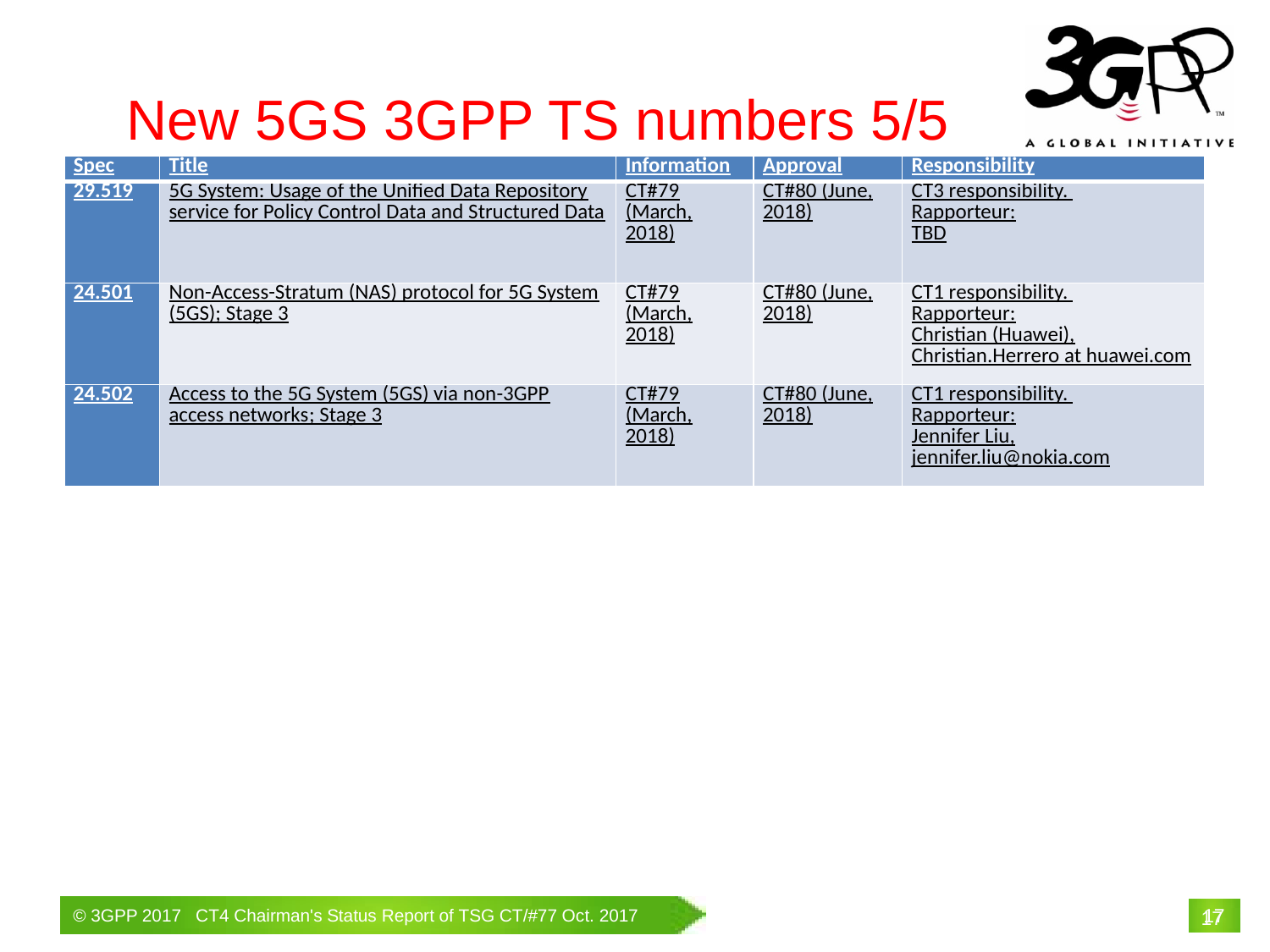

New 5GS 3GPP TS numbers 5/5
| Spec | Title | Information | Approval | Responsibility |
| --- | --- | --- | --- | --- |
| 29.519 | 5G System: Usage of the Unified Data Repository service for Policy Control Data and Structured Data | CT#79 (March, 2018) | CT#80 (June, 2018) | CT3 responsibility. Rapporteur: TBD |
| 24.501 | Non-Access-Stratum (NAS) protocol for 5G System (5GS); Stage 3 | CT#79 (March, 2018) | CT#80 (June, 2018) | CT1 responsibility. Rapporteur: Christian (Huawei), Christian.Herrero at huawei.com |
| 24.502 | Access to the 5G System (5GS) via non-3GPP access networks; Stage 3 | CT#79 (March, 2018) | CT#80 (June, 2018) | CT1 responsibility. Rapporteur: Jennifer Liu, jennifer.liu@nokia.com |

# 17